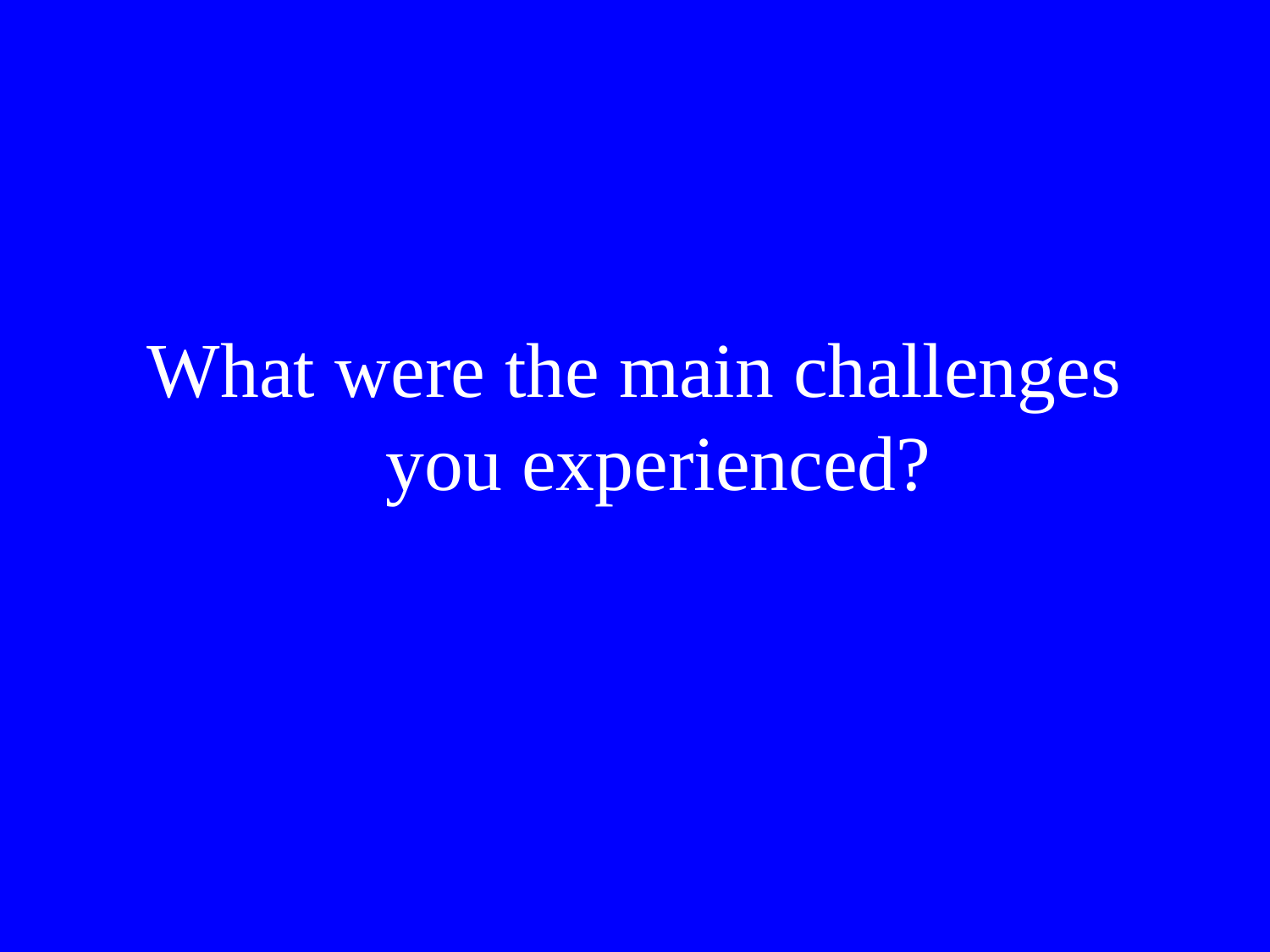

What were the main challenges you experienced?